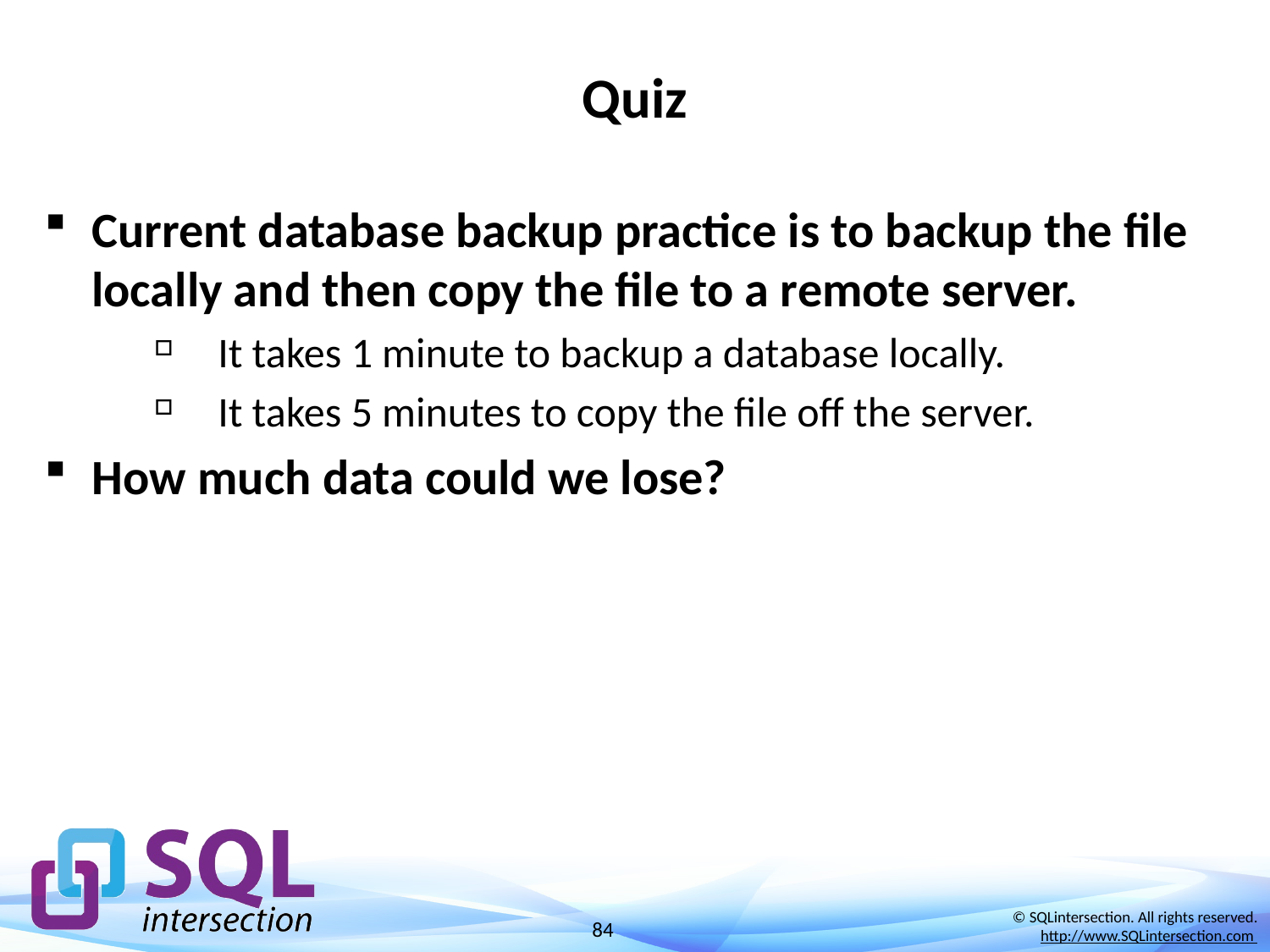

# Quiz
Current database backup practice is to backup the file locally and then copy the file to a remote server.
It takes 1 minute to backup a database locally.
It takes 5 minutes to copy the file off the server.
How much data could we lose?